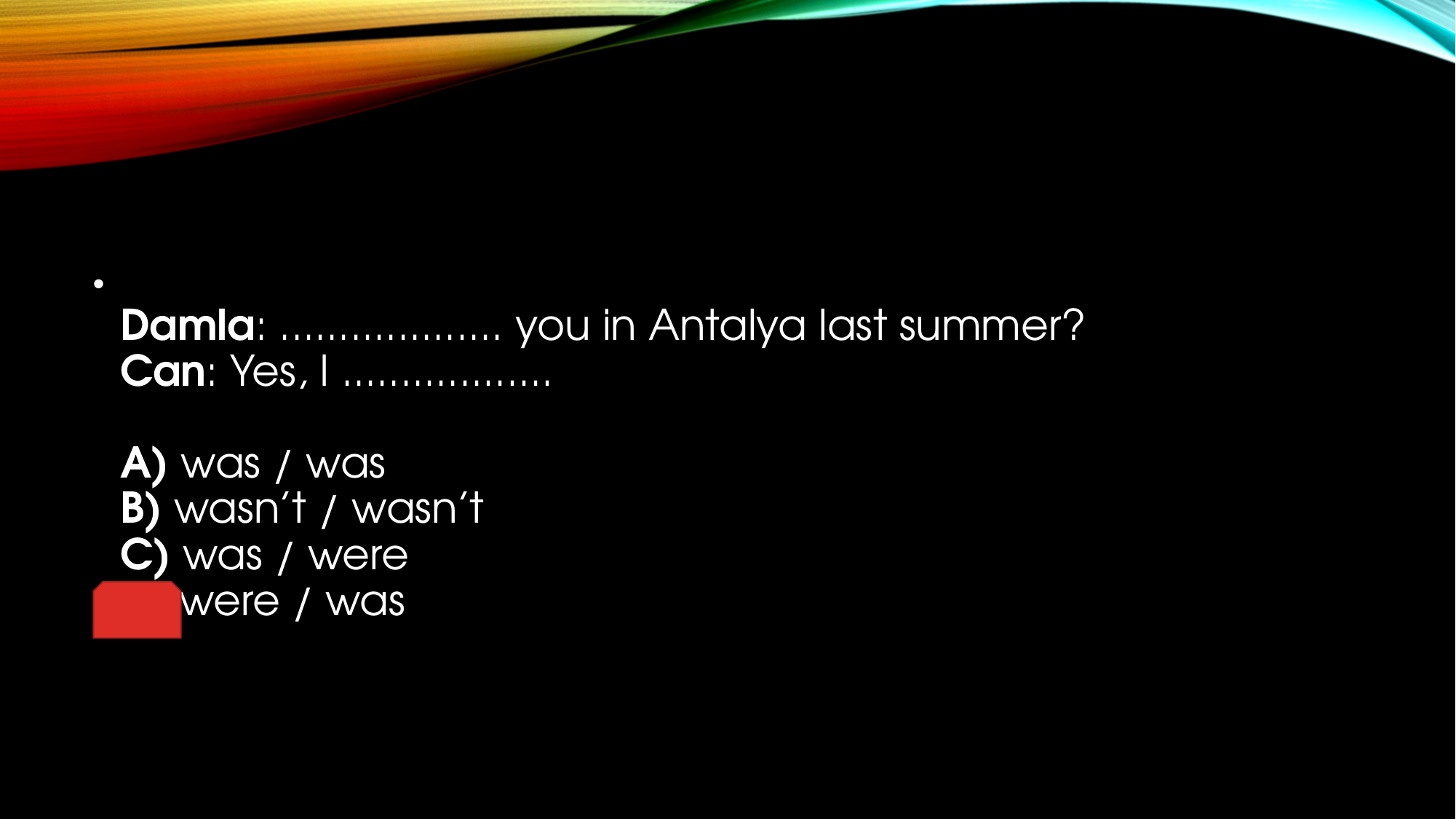

#
Damla: ................... you in Antalya last summer?
Can: Yes, I .................. 
A) was / was 
B) wasn’t / wasn’t 
C) was / were 
D) were / was